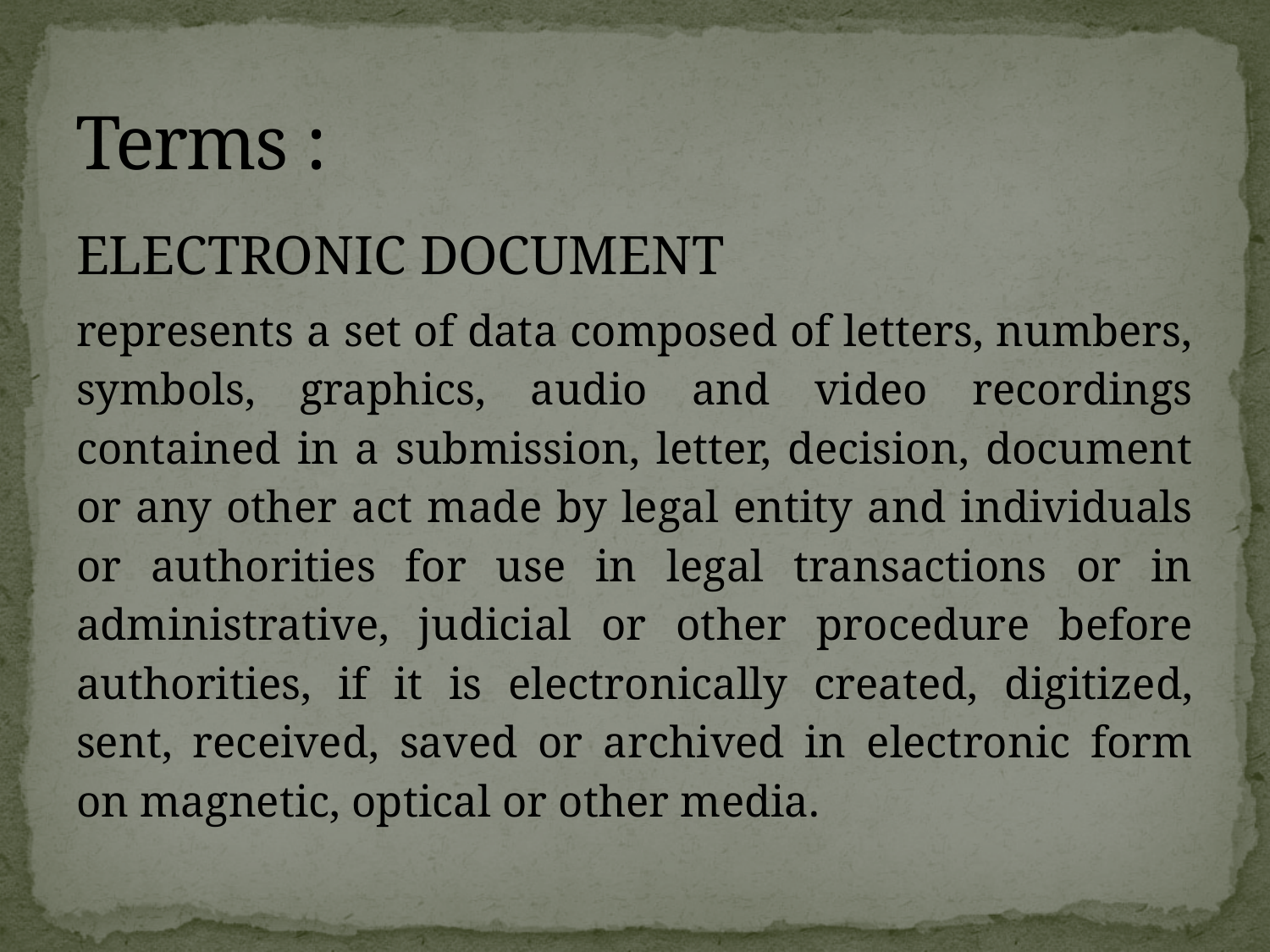

# Terms :
ELECTRONIC DOCUMENT
represents a set of data composed of letters, numbers, symbols, graphics, audio and video recordings contained in a submission, letter, decision, document or any other act made by legal entity and individuals or authorities for use in legal transactions or in administrative, judicial or other procedure before authorities, if it is electronically created, digitized, sent, received, saved or archived in electronic form on magnetic, optical or other media.